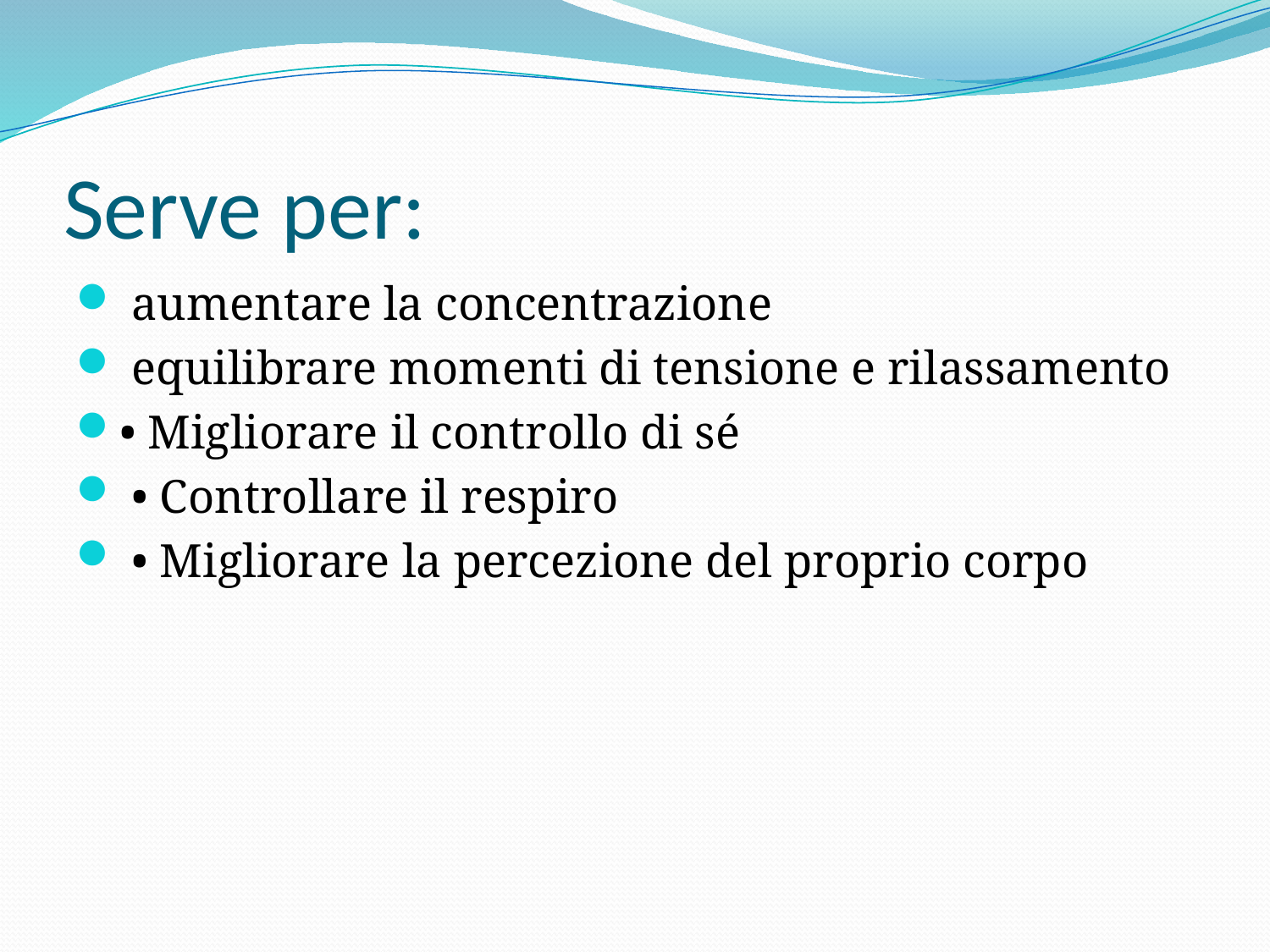

# Serve per:
 aumentare la concentrazione
 equilibrare momenti di tensione e rilassamento
• Migliorare il controllo di sé
 • Controllare il respiro
 • Migliorare la percezione del proprio corpo